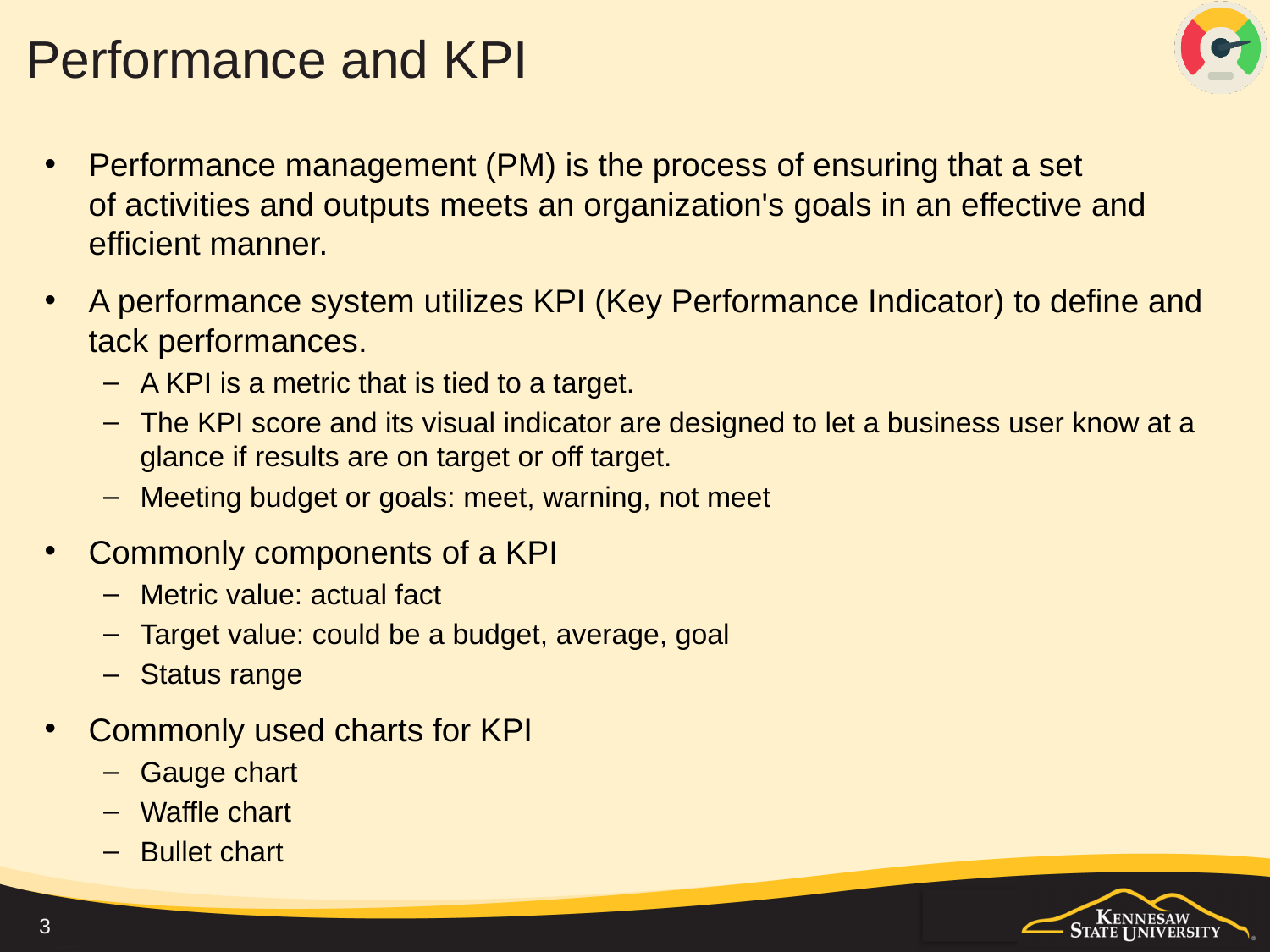

# Performance and KPI
Performance management (PM) is the process of ensuring that a set of activities and outputs meets an organization's goals in an effective and efficient manner.
A performance system utilizes KPI (Key Performance Indicator) to define and tack performances.
A KPI is a metric that is tied to a target.
The KPI score and its visual indicator are designed to let a business user know at a glance if results are on target or off target.
Meeting budget or goals: meet, warning, not meet
Commonly components of a KPI
Metric value: actual fact
Target value: could be a budget, average, goal
Status range
Commonly used charts for KPI
Gauge chart
Waffle chart
Bullet chart
3